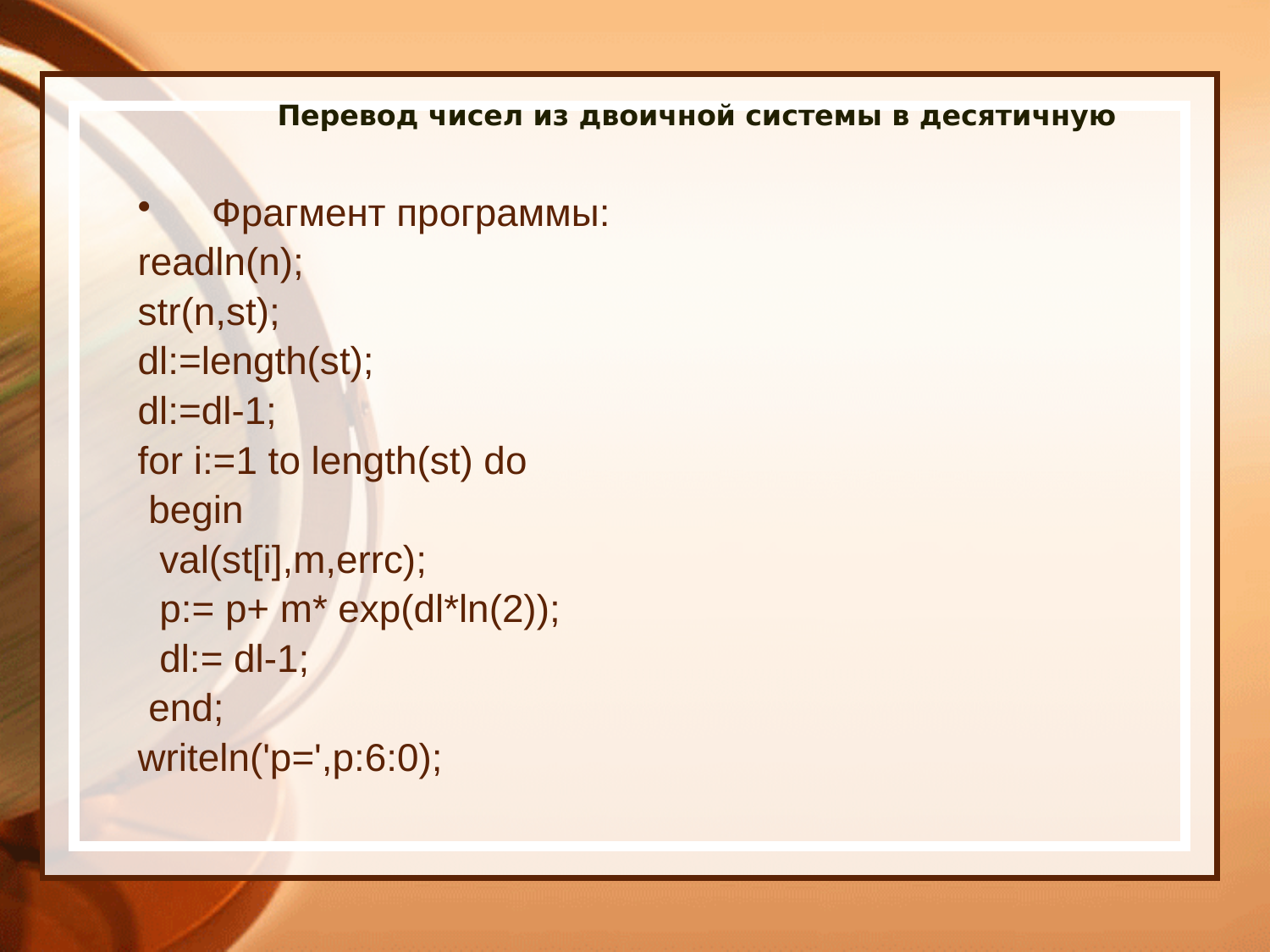

# Перевод чисел из двоичной системы в десятичную
Фрагмент программы:
readln(n);
str(n,st);
dl:=length(st);
dl:=dl-1;
for i:=1 to length(st) do
 begin
  val(st[i],m,errc);
  p:= p+ m* exp(dl*ln(2));
  dl:= dl-1;
 end;
writeln('p=',p:6:0);